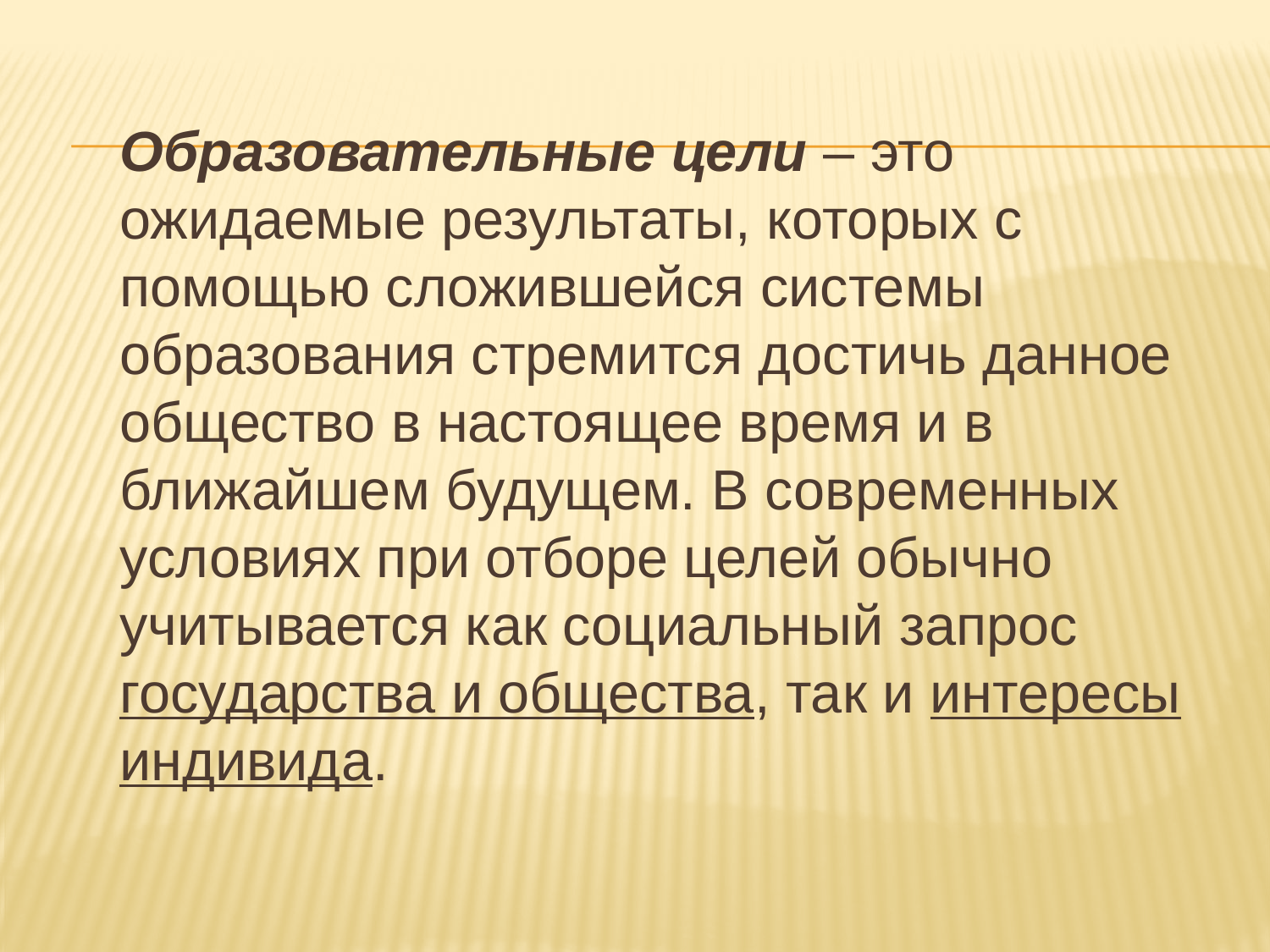

Образовательные цели – это ожидаемые результаты, которых с помощью сложившейся системы образования стремится достичь данное общество в настоящее время и в ближайшем будущем. В современных условиях при отборе целей обычно учитывается как социальный запрос государства и общества, так и интересы индивида.